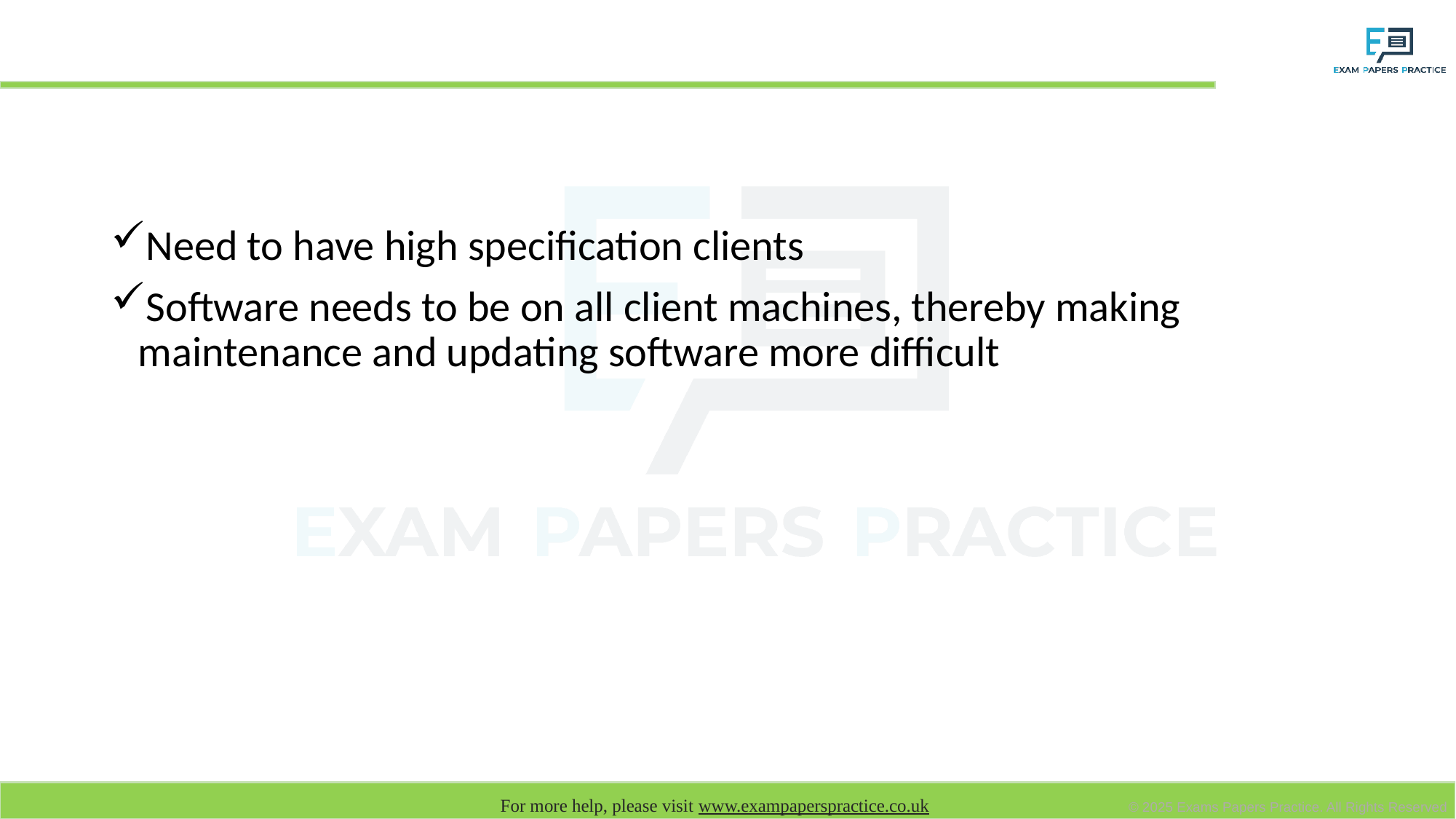

# Disadvantages of thick client
Need to have high specification clients
Software needs to be on all client machines, thereby making maintenance and updating software more difficult